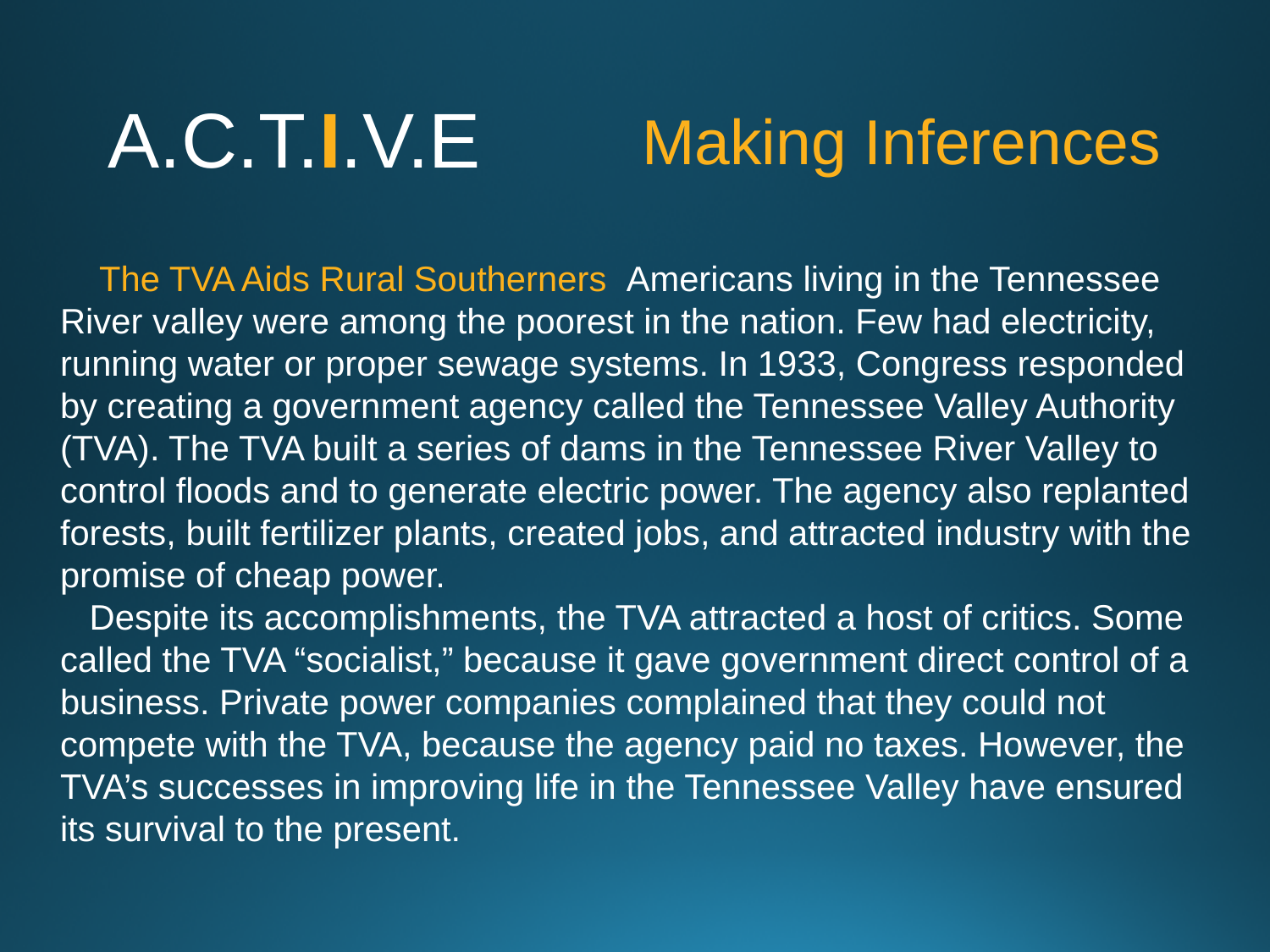

# A.C.T.I.V.E
Making Inferences
    The TVA Aids Rural Southerners  Americans living in the Tennessee River valley were among the poorest in the nation. Few had electricity, running water or proper sewage systems. In 1933, Congress responded by creating a government agency called the Tennessee Valley Authority (TVA). The TVA built a series of dams in the Tennessee River Valley to control floods and to generate electric power. The agency also replanted forests, built fertilizer plants, created jobs, and attracted industry with the promise of cheap power.
   Despite its accomplishments, the TVA attracted a host of critics. Some called the TVA “socialist,” because it gave government direct control of a
business. Private power companies complained that they could not compete with the TVA, because the agency paid no taxes. However, the TVA’s successes in improving life in the Tennessee Valley have ensured its survival to the present.